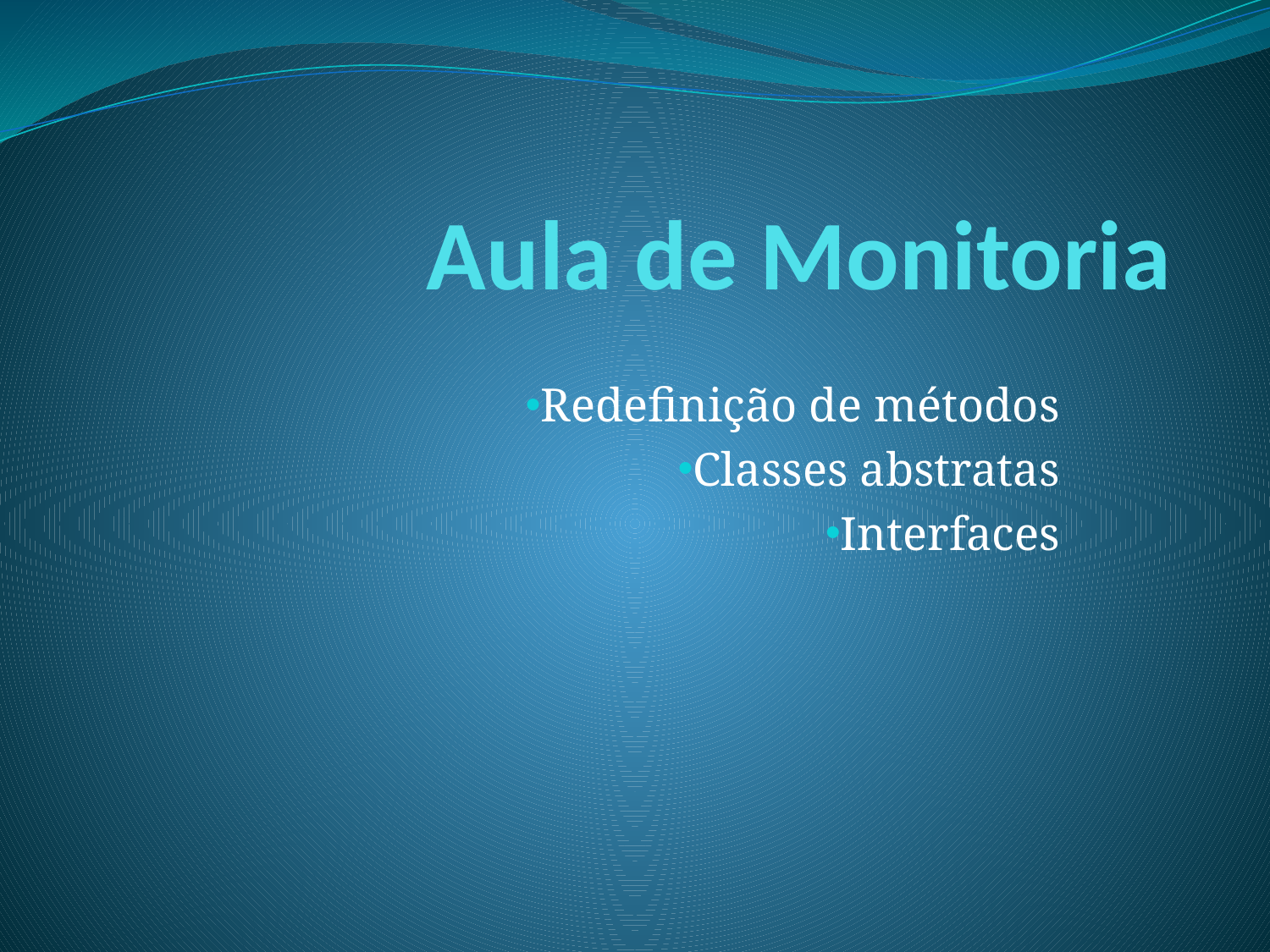

# Aula de Monitoria
Redefinição de métodos
Classes abstratas
Interfaces